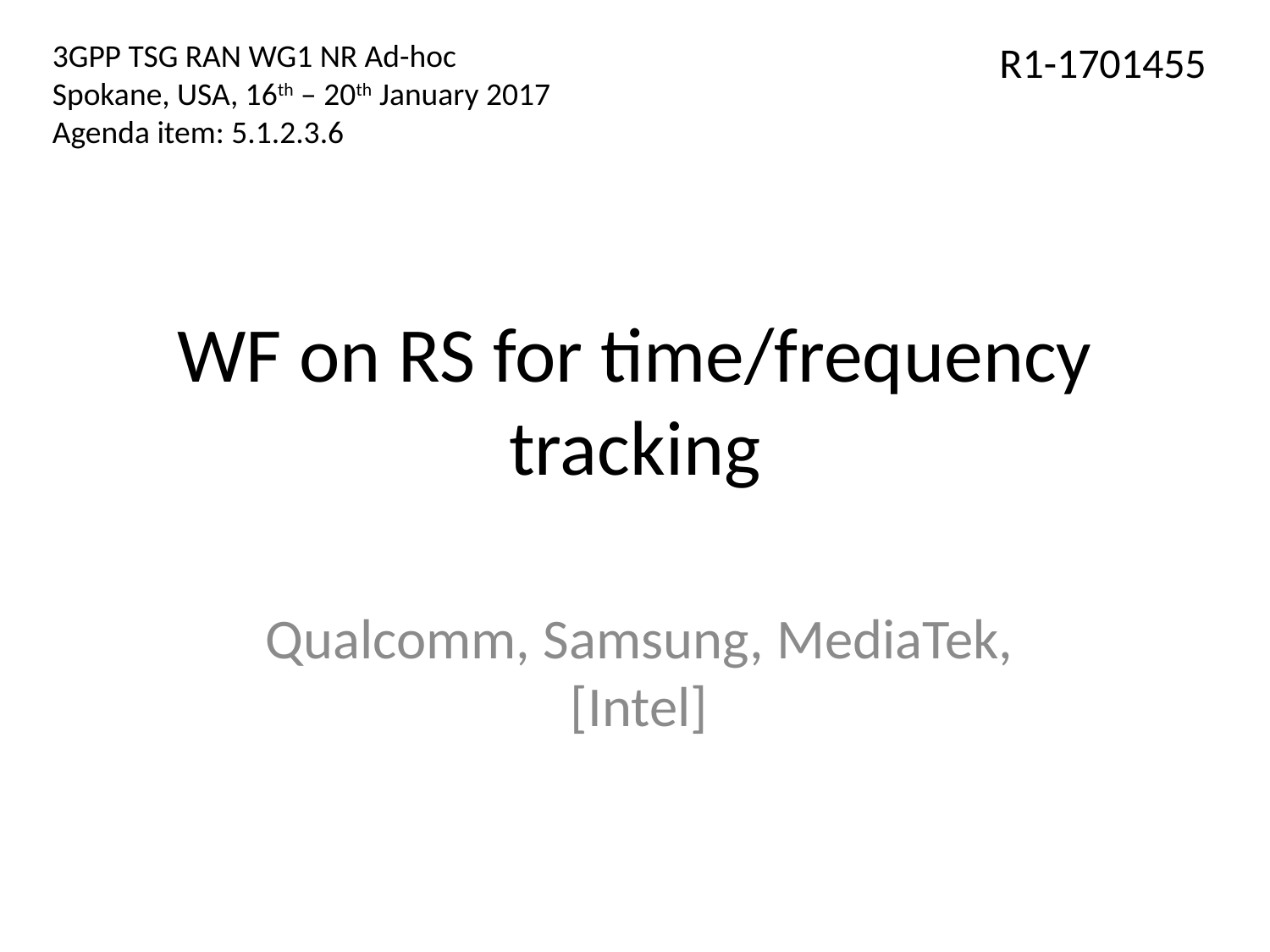

3GPP TSG RAN WG1 NR Ad-hoc
Spokane, USA, 16th – 20th January 2017
Agenda item: 5.1.2.3.6
R1-1701455
# WF on RS for time/frequency tracking
Qualcomm, Samsung, MediaTek, [Intel]